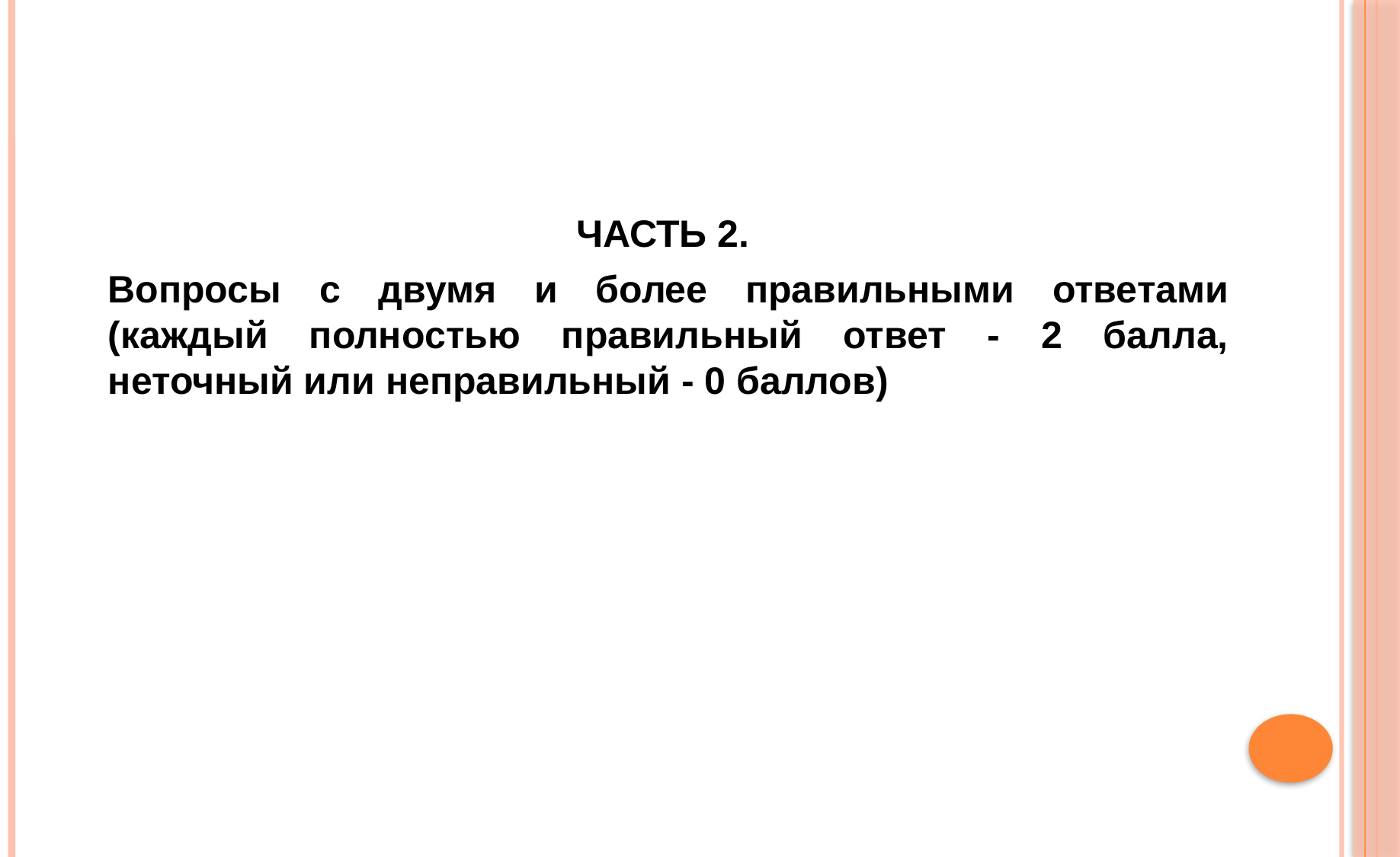

ЧАСТЬ 2.
Вопросы с двумя и более правильными ответами (каждый полностью правильный ответ - 2 балла, неточный или неправильный - 0 баллов)